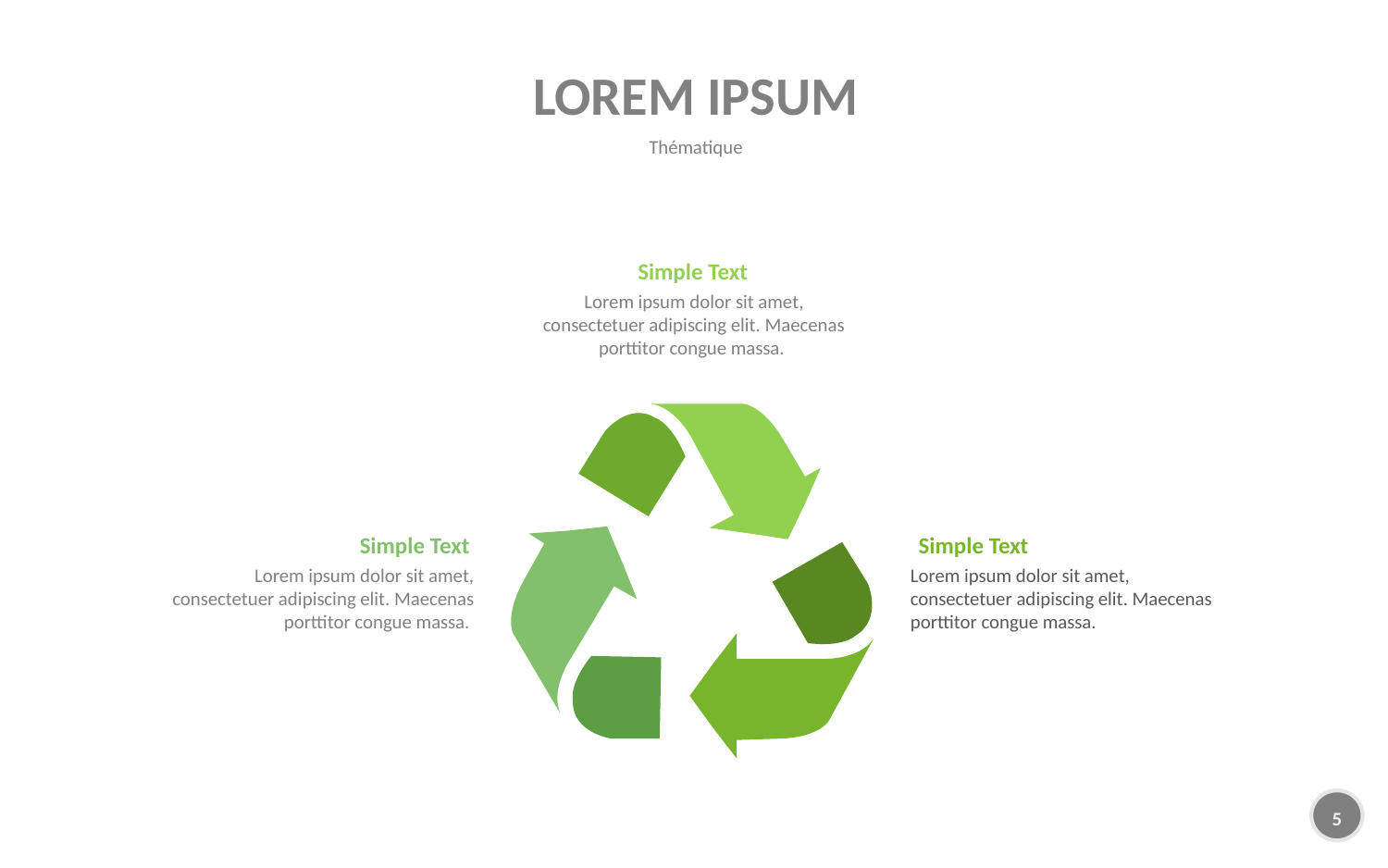

# LOREM IPSUM
Thématique
Simple Text
Lorem ipsum dolor sit amet, consectetuer adipiscing elit. Maecenas porttitor congue massa.

Simple Text
Lorem ipsum dolor sit amet, consectetuer adipiscing elit. Maecenas porttitor congue massa.
Simple Text
Lorem ipsum dolor sit amet, consectetuer adipiscing elit. Maecenas porttitor congue massa.

5